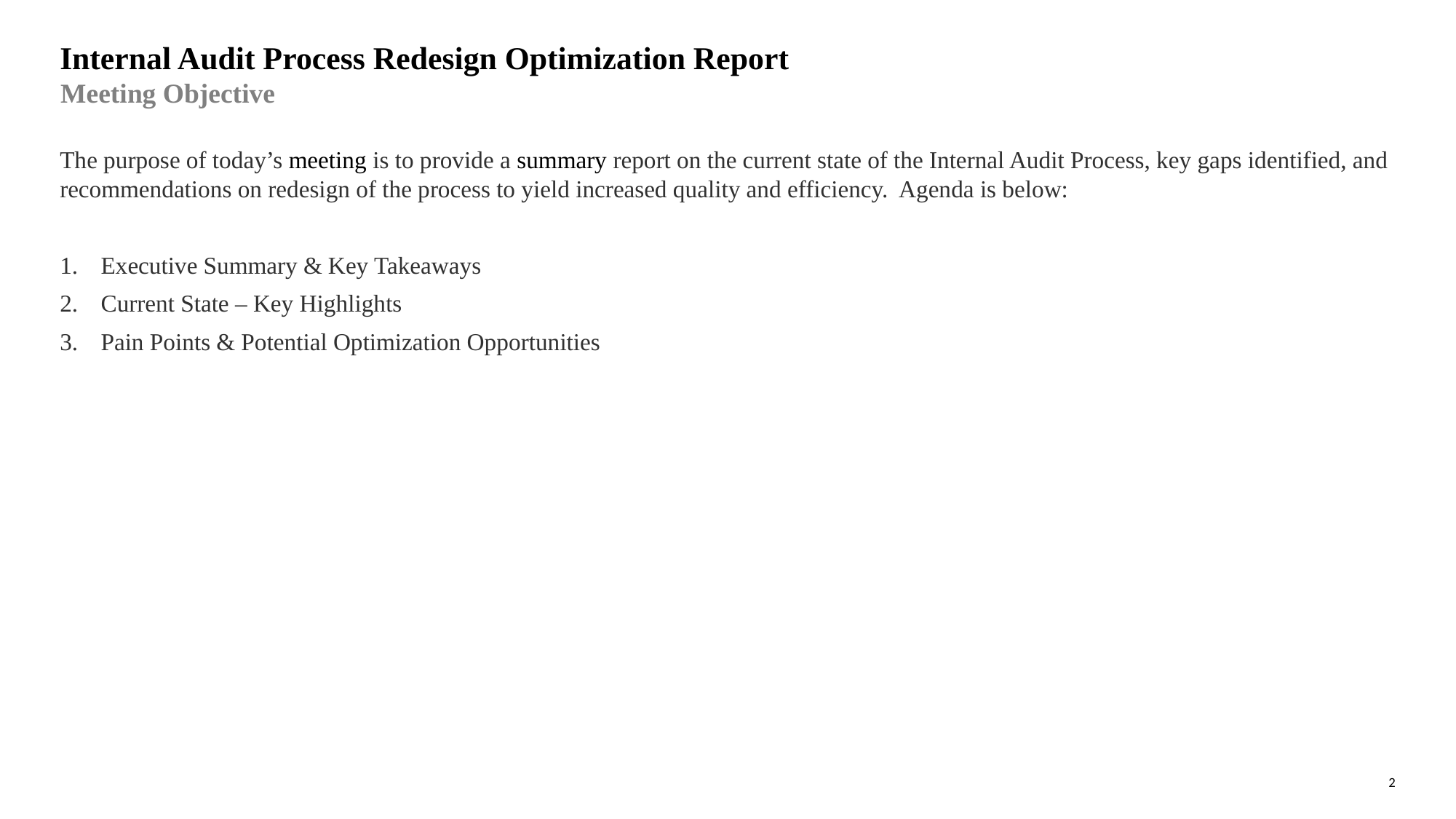

# Internal Audit Process Redesign Optimization Report
Meeting Objective
The purpose of today’s meeting is to provide a summary report on the current state of the Internal Audit Process, key gaps identified, and recommendations on redesign of the process to yield increased quality and efficiency.  Agenda is below:

Executive Summary & Key Takeaways
Current State – Key Highlights
Pain Points & Potential Optimization Opportunities